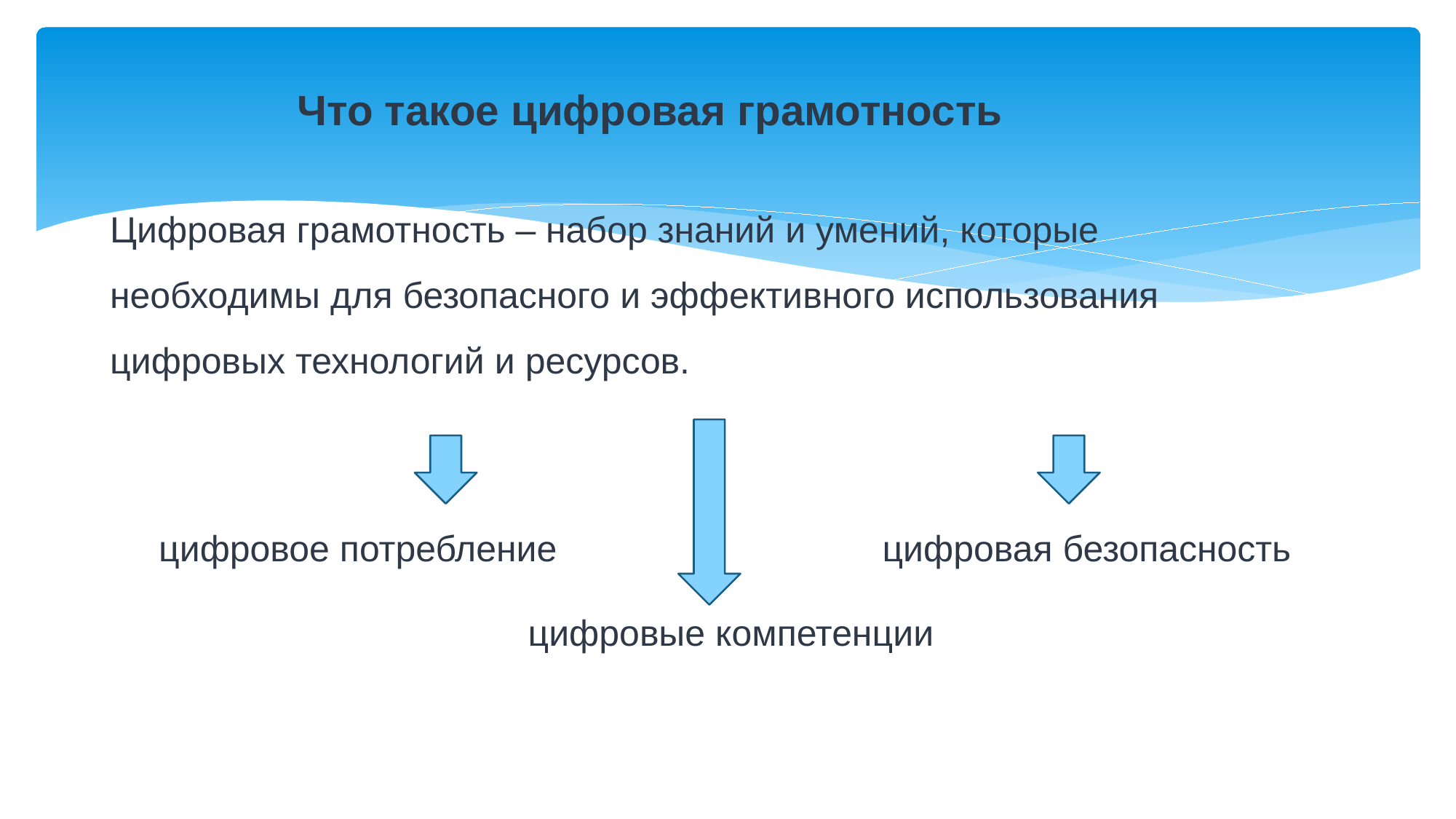

Что такое цифровая грамотность
Цифровая грамотность – набор знаний и умений, которые необходимы для безопасного и эффективного использования цифровых технологий и ресурсов.

цифровое потребление
цифровая безопасность
цифровые компетенции